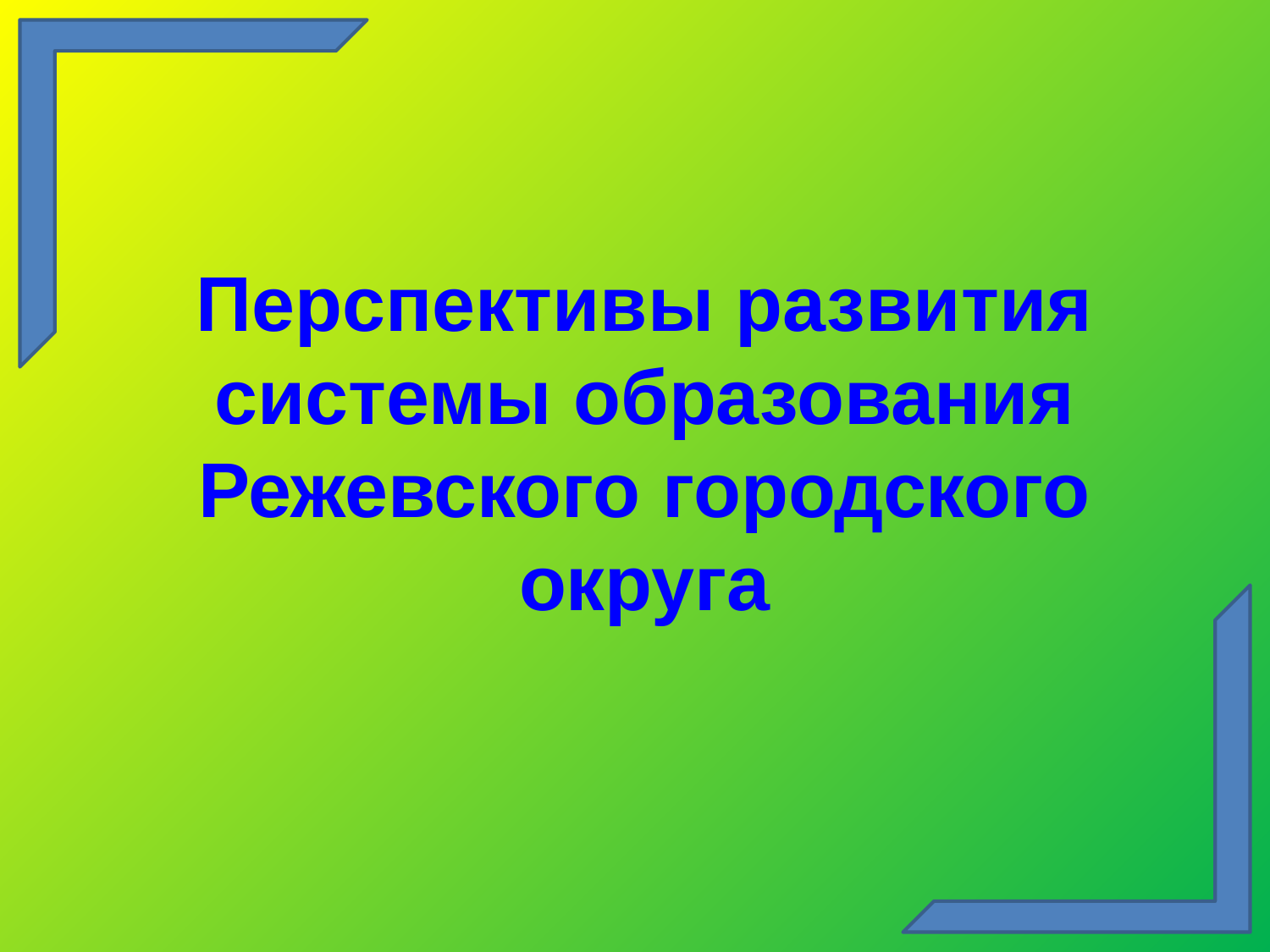

Перспективы развития системы образования Режевского городского округа

1